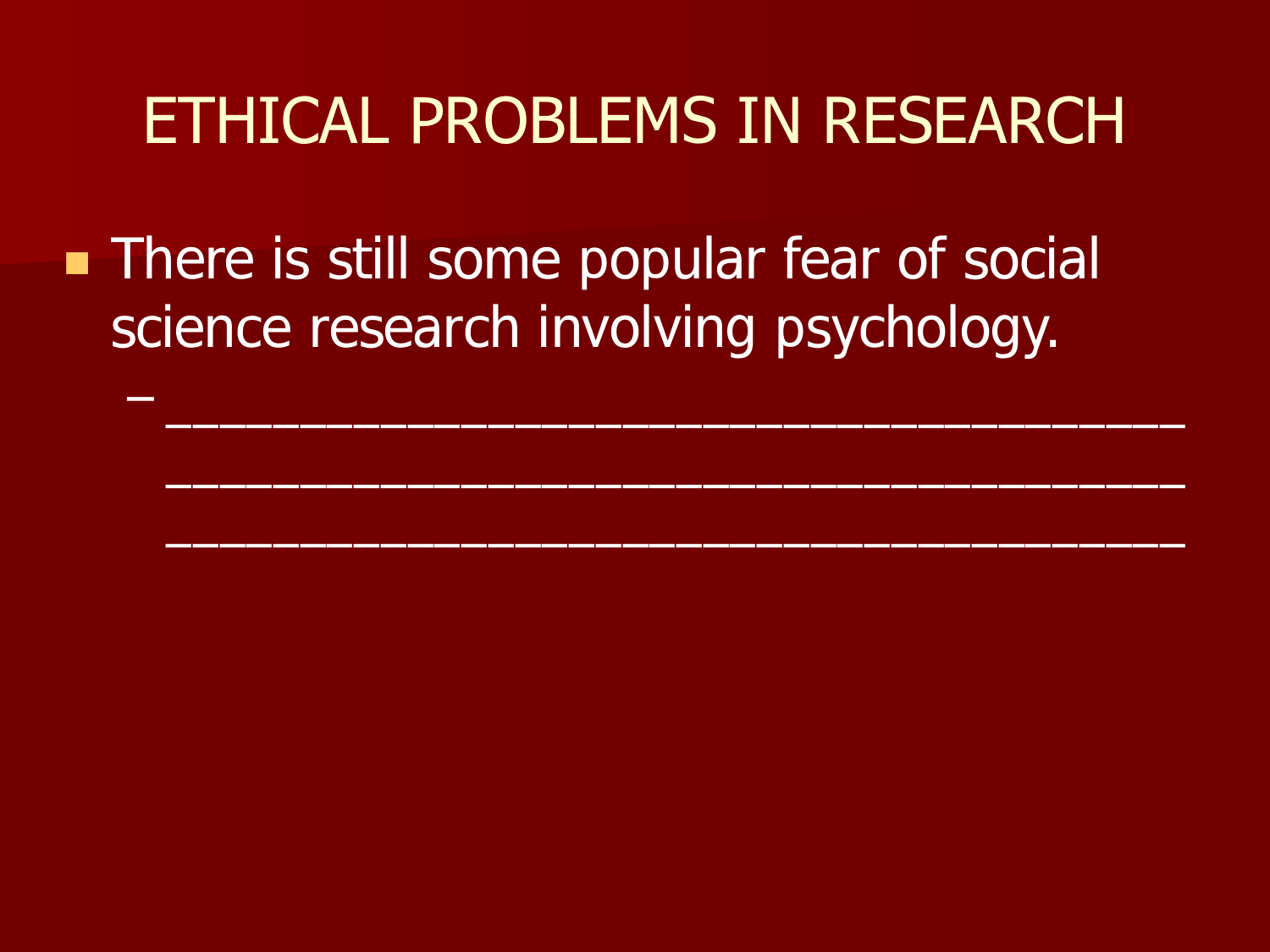

# ETHICAL PROBLEMS IN RESEARCH
There is still some popular fear of social science research involving psychology.
__________________________________________________________________________________________________________________